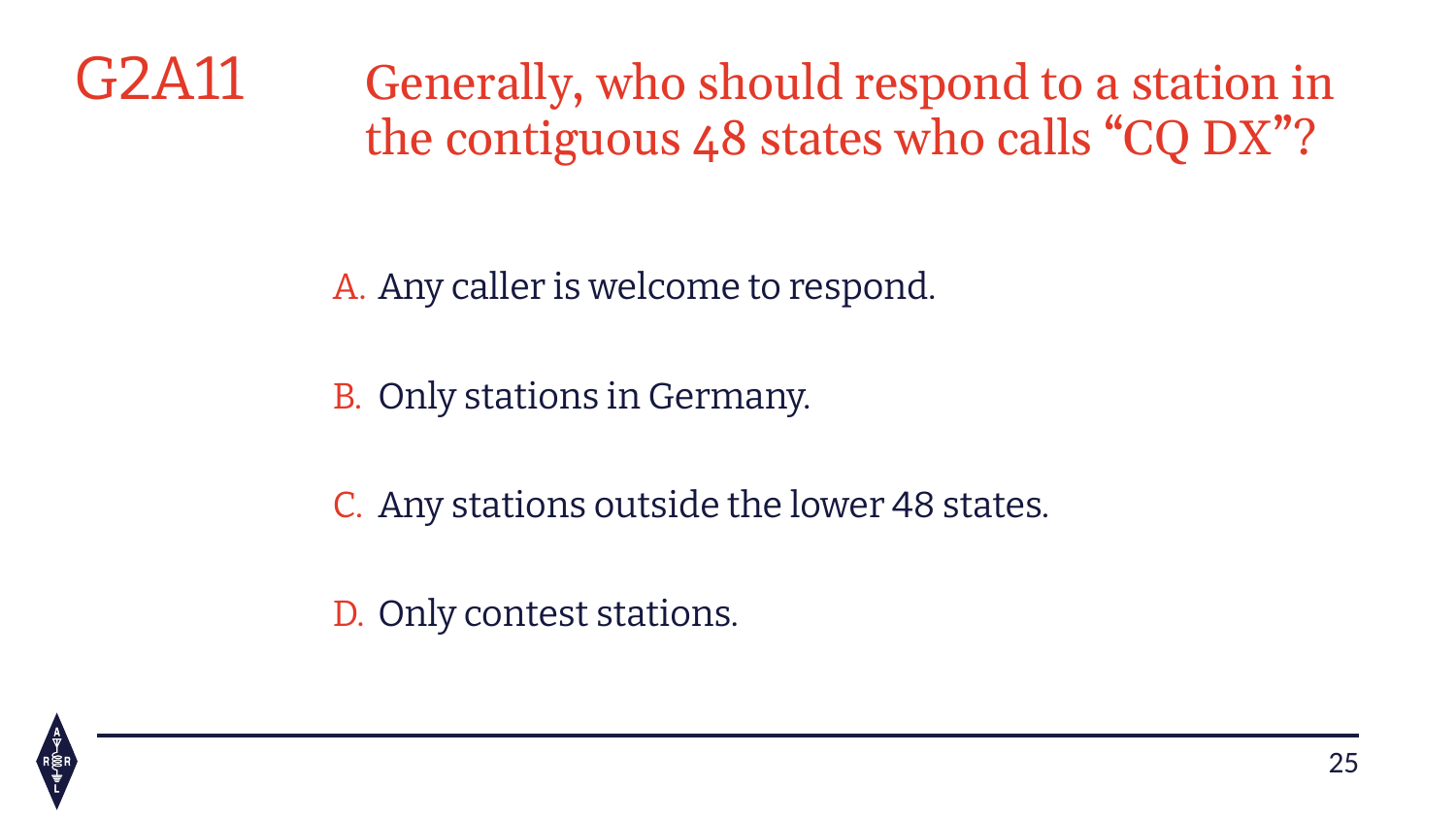

G2A11	Generally, who should respond to a station in 		the contiguous 48 states who calls “CQ DX”?
Any caller is welcome to respond.

Only stations in Germany.

Any stations outside the lower 48 states.

Only contest stations.
25